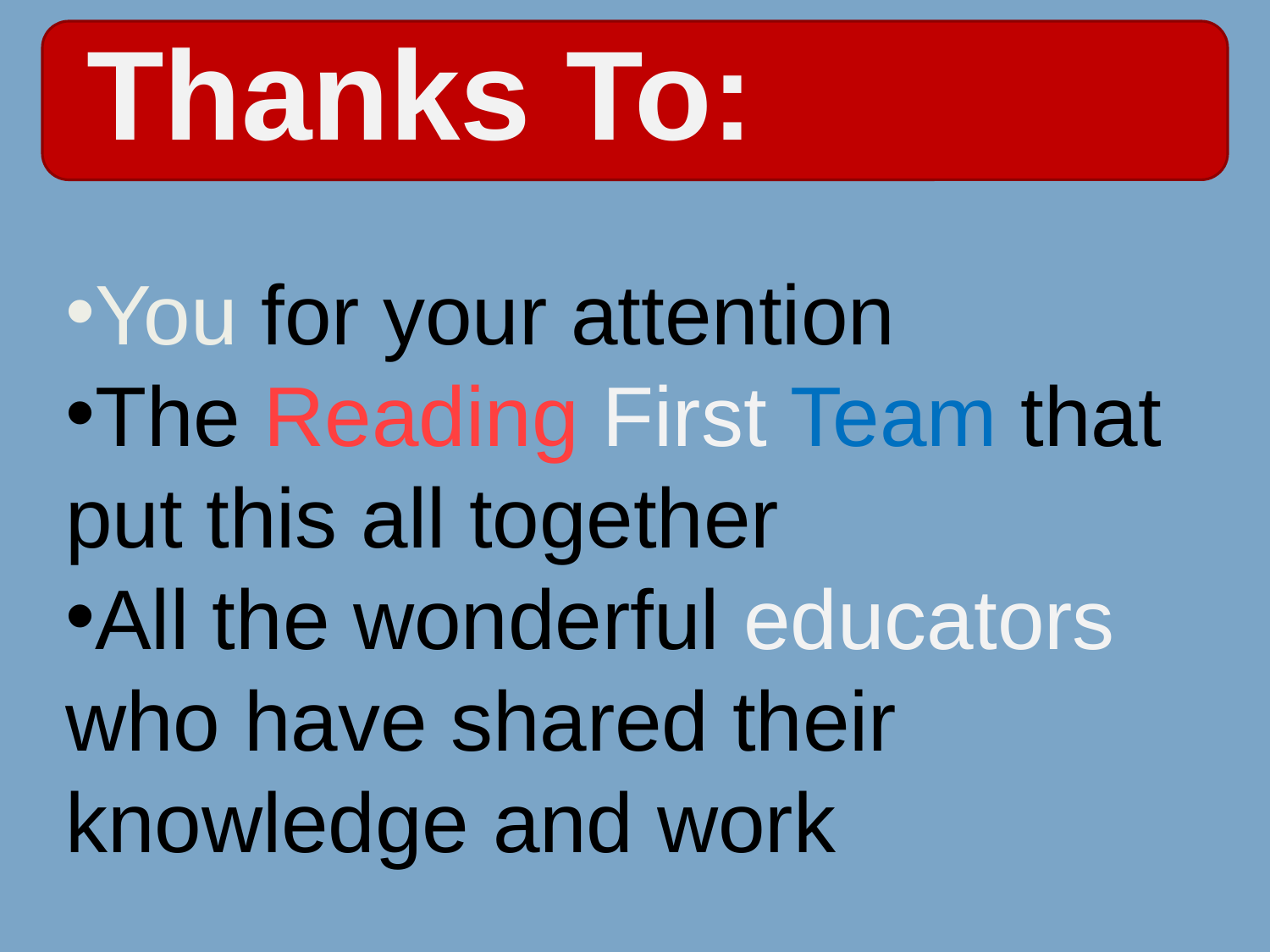

Thanks To:

You for your attention
The Reading First Team that put this all together
All the wonderful educators who have shared their knowledge and work